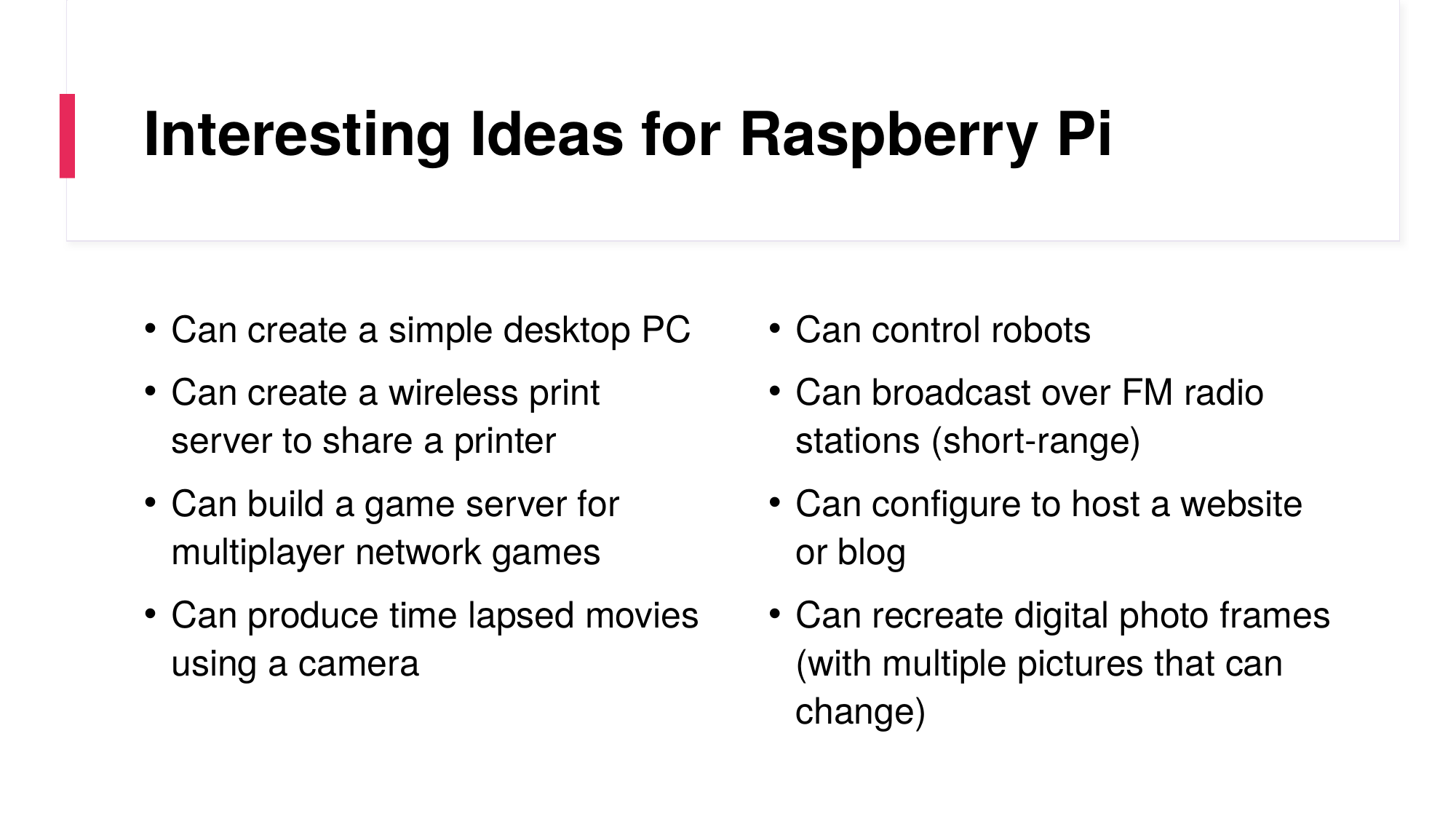

# Interesting Ideas for Raspberry Pi
Can create a simple desktop PC
Can create a wireless print server to share a printer
Can build a game server for multiplayer network games
Can produce time lapsed movies using a camera
Can control robots
Can broadcast over FM radio stations (short-range)
Can configure to host a website or blog
Can recreate digital photo frames (with multiple pictures that can change)